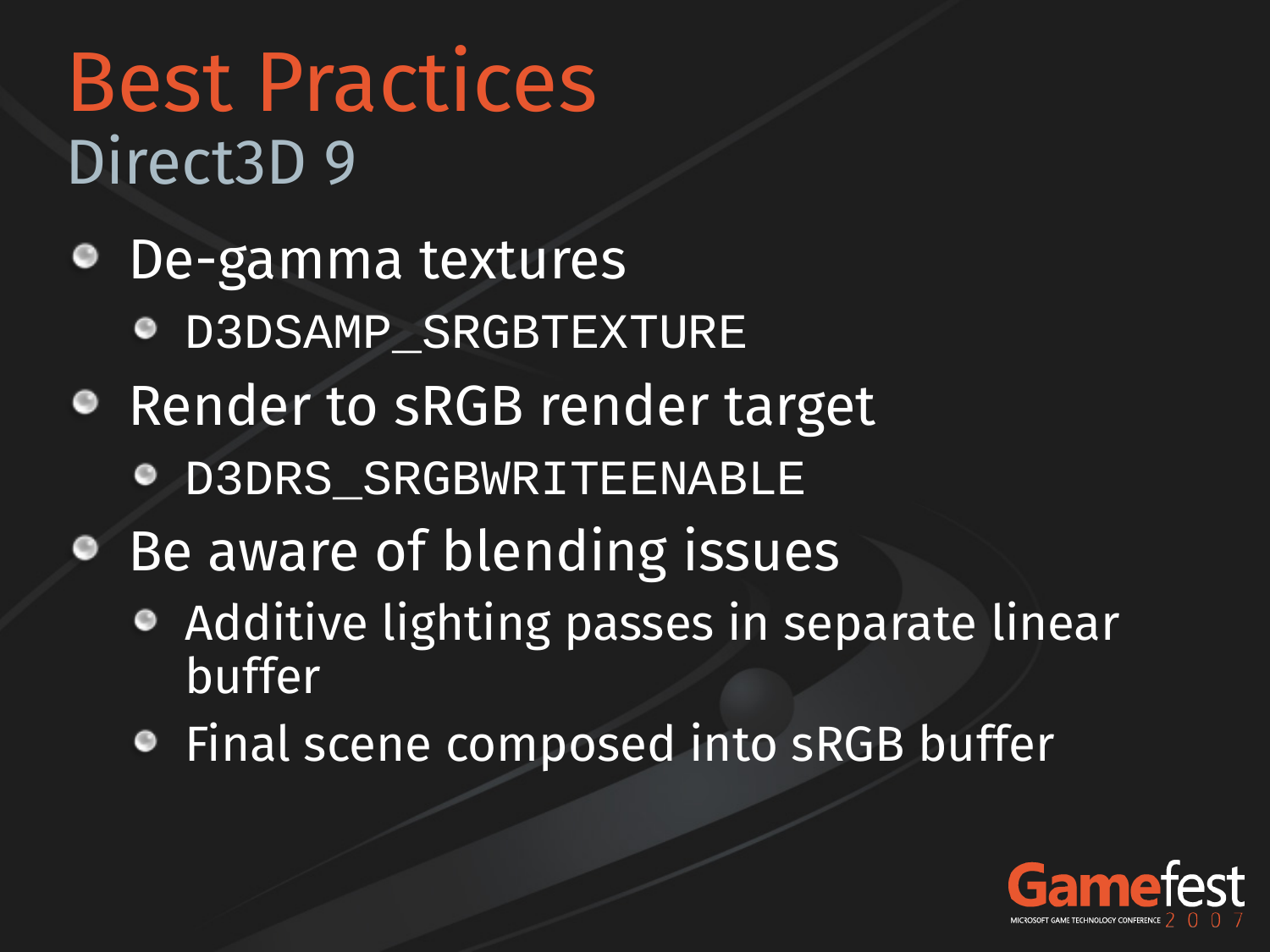

Standard Slide with subtitle
# Best Practices Direct3D 9
De-gamma textures
D3DSAMP_SRGBTEXTURE
Render to sRGB render target
D3DRS_SRGBWRITEENABLE
Be aware of blending issues
Additive lighting passes in separate linear buffer
Final scene composed into sRGB buffer